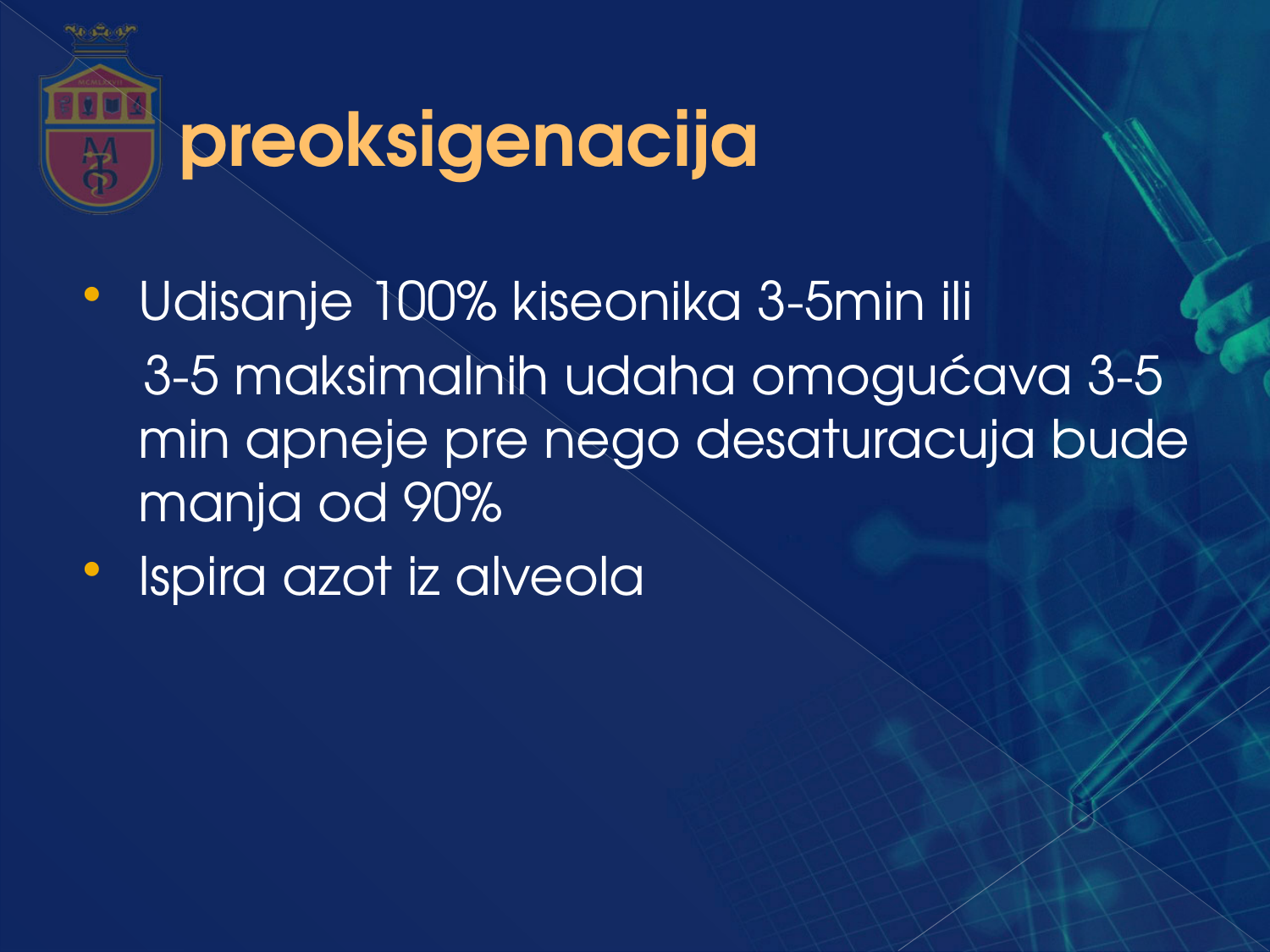

# preoksigenacija
Udisanje 100% kiseonika 3-5min ili
    3-5 maksimalnih udaha omogućava 3-5 min apneje pre nego desaturacuja bude manja od 90%
Ispira azot iz alveola